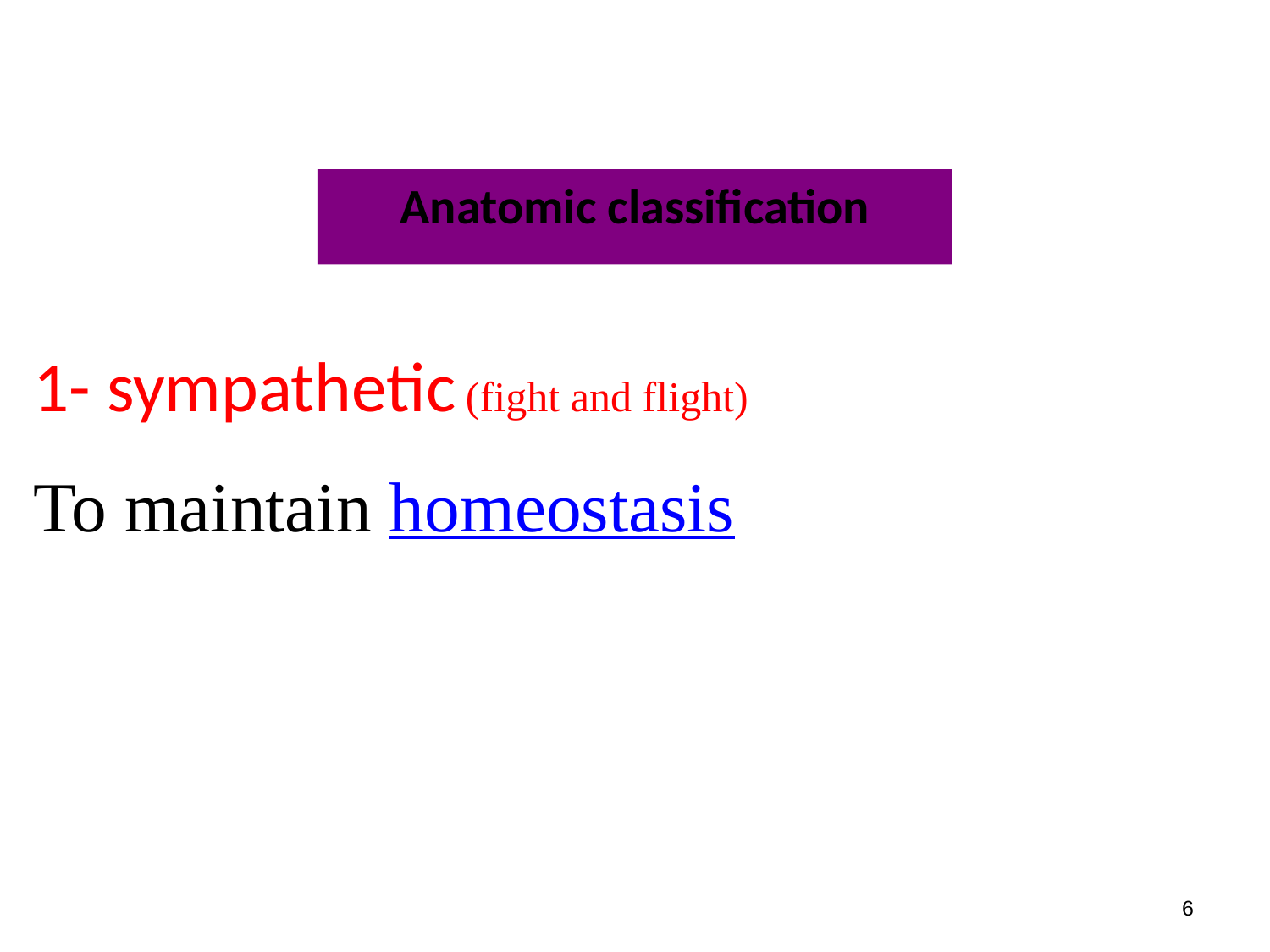

Anatomic classification

1- sympathetic (fight and flight)
To maintain homeostasis

6